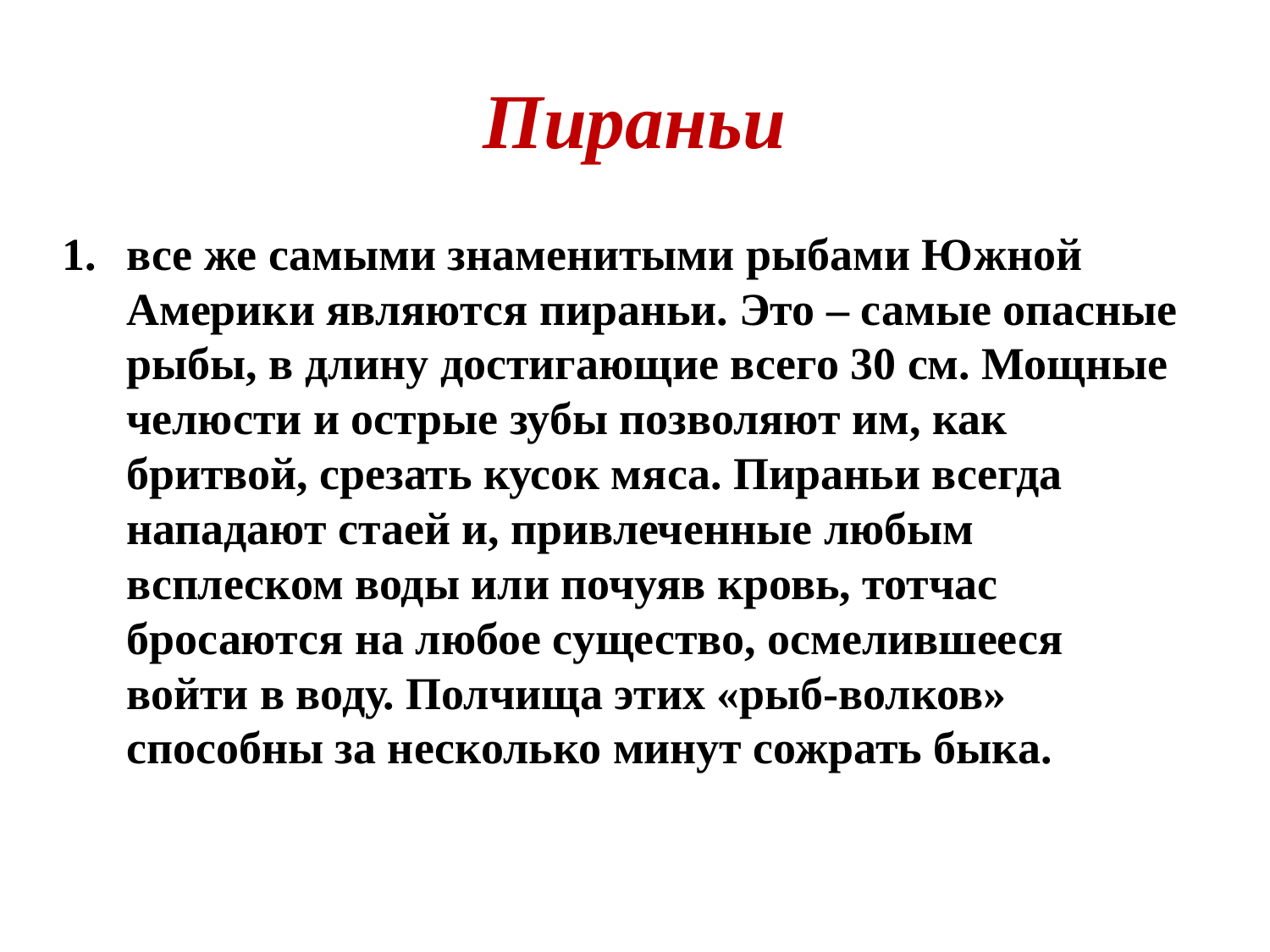

# Пираньи
все же самыми знаменитыми рыбами Южной Америки являются пираньи. Это – самые опасные рыбы, в длину достигающие всего 30 см. Мощные челюсти и острые зубы позволяют им, как бритвой, срезать кусок мяса. Пираньи всегда нападают стаей и, привлеченные любым всплеском воды или почуяв кровь, тотчас бросаются на любое существо, осмелившееся войти в воду. Полчища этих «рыб-волков» способны за несколько минут сожрать быка.